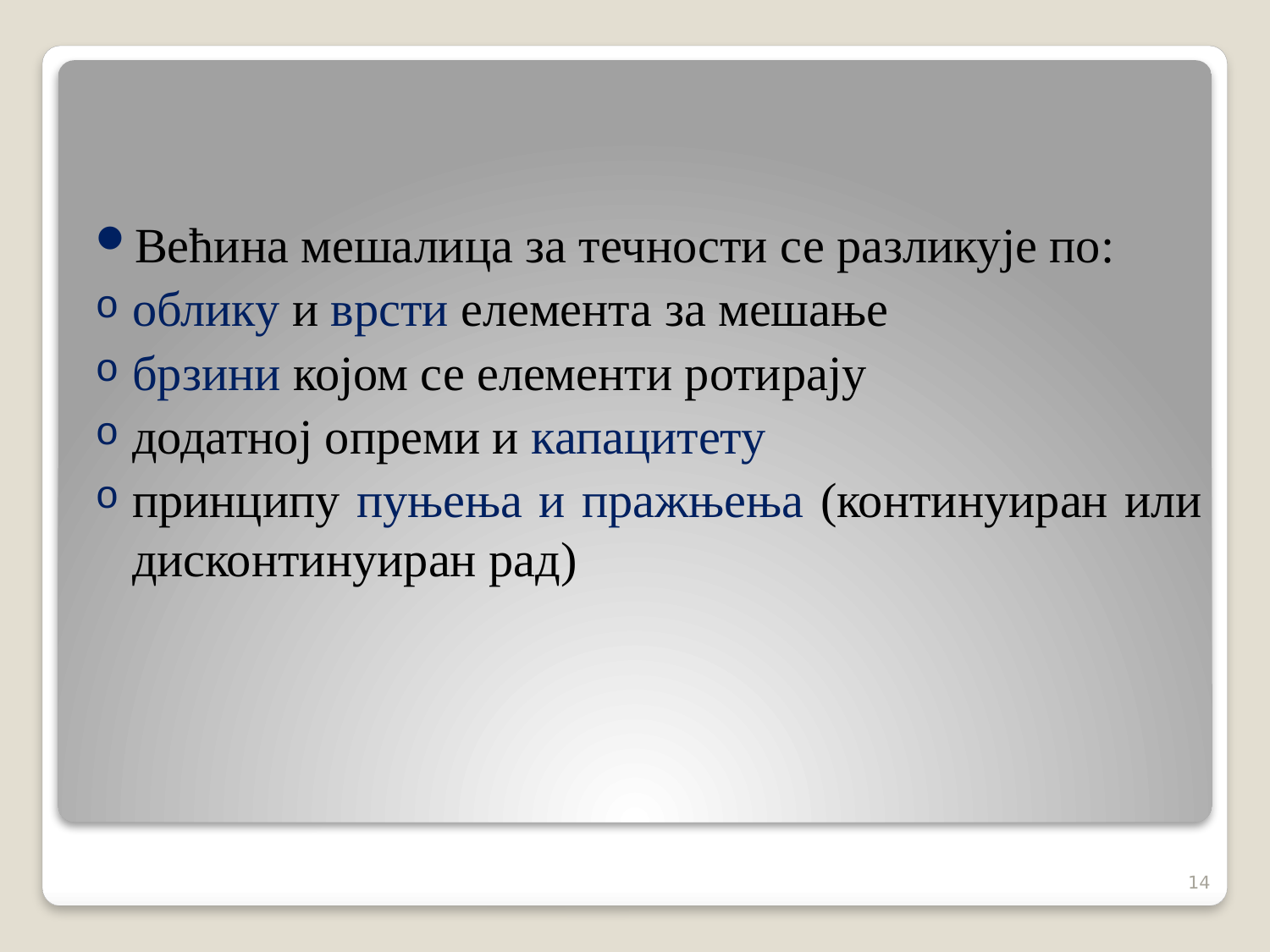

Већина мешалица за течности се разликује по:
облику и врсти елемента за мешање
брзини којом се елементи ротирају
додатној опреми и капацитету
принципу пуњења и пражњења (континуиран или дисконтинуиран рад)

14